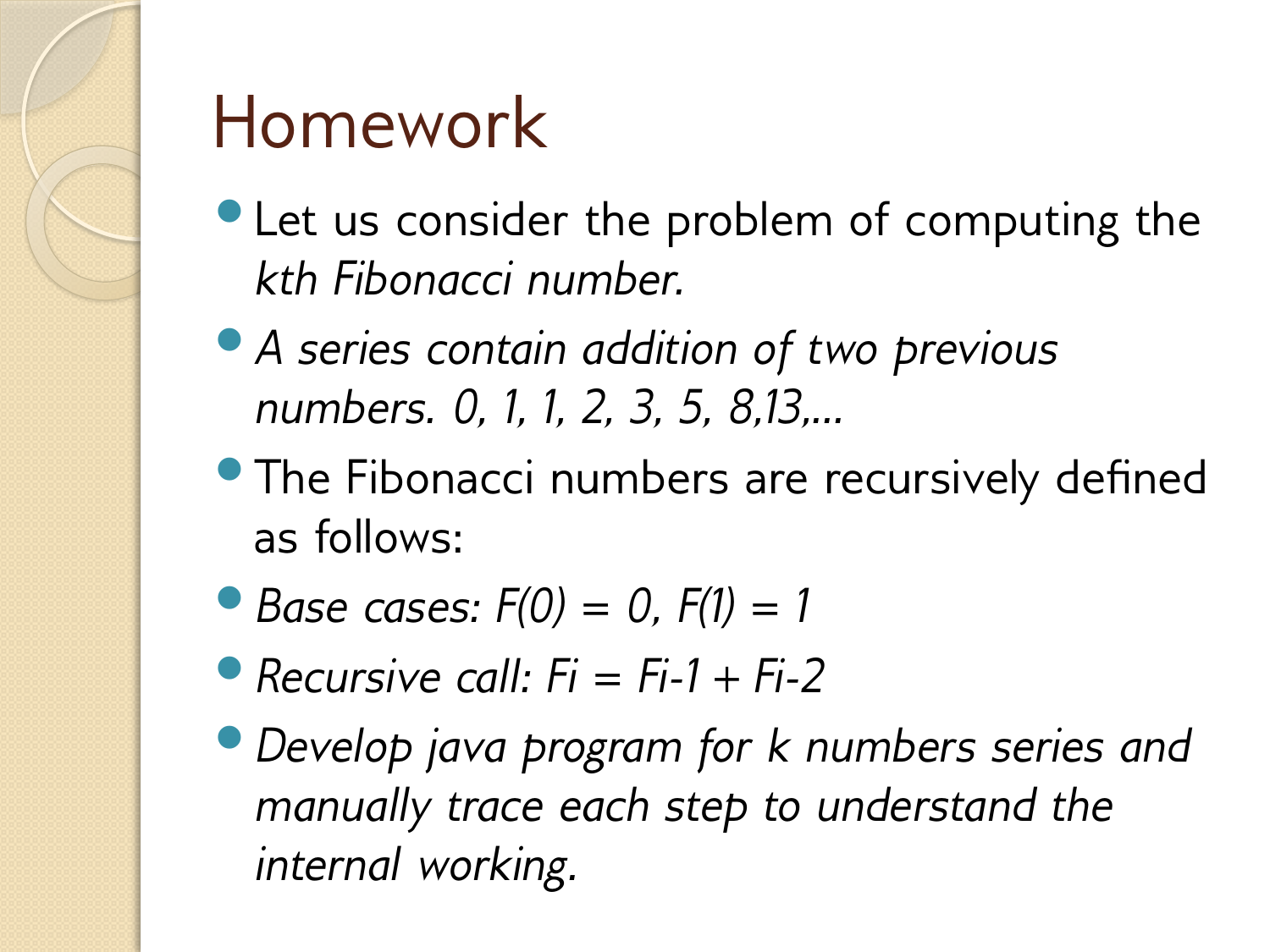

# Homework
Let us consider the problem of computing the kth Fibonacci number.
A series contain addition of two previous numbers. 0, 1, 1, 2, 3, 5, 8,13,...
The Fibonacci numbers are recursively defined as follows:
Base cases: F(0) = 0, F(1) = 1
Recursive call: Fi = Fi−1 + Fi−2
Develop java program for k numbers series and manually trace each step to understand the internal working.